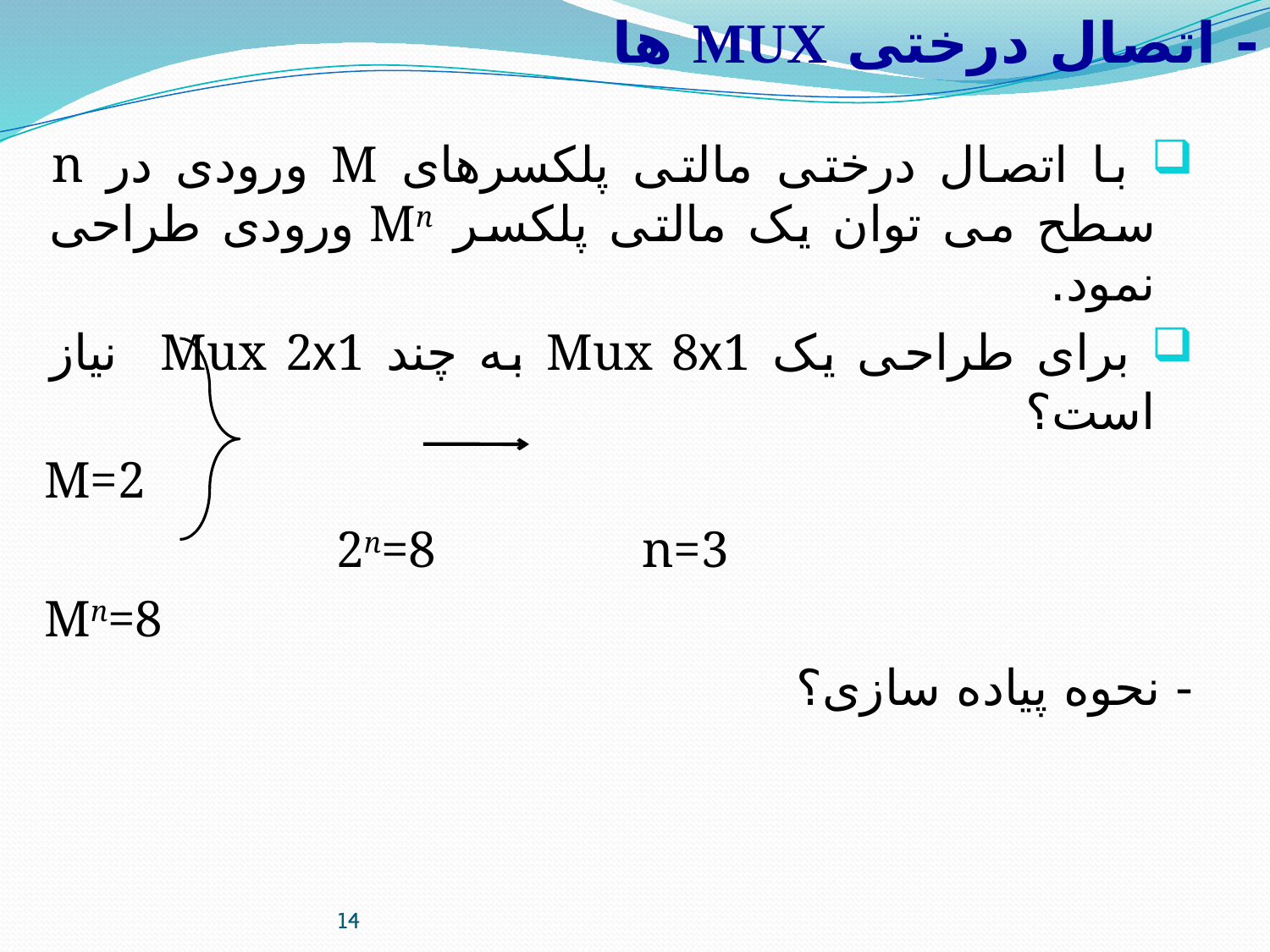

# - اتصال درختی MUX ها
 با اتصال درختی مالتی پلکسرهای M ورودی در n سطح می توان یک مالتی پلکسر Mn ورودی طراحی نمود.
 برای طراحی یک Mux 8x1 به چند Mux 2x1  نیاز است؟
M=2
			2n=8                n=3
Mn=8
- نحوه پیاده سازی؟

14